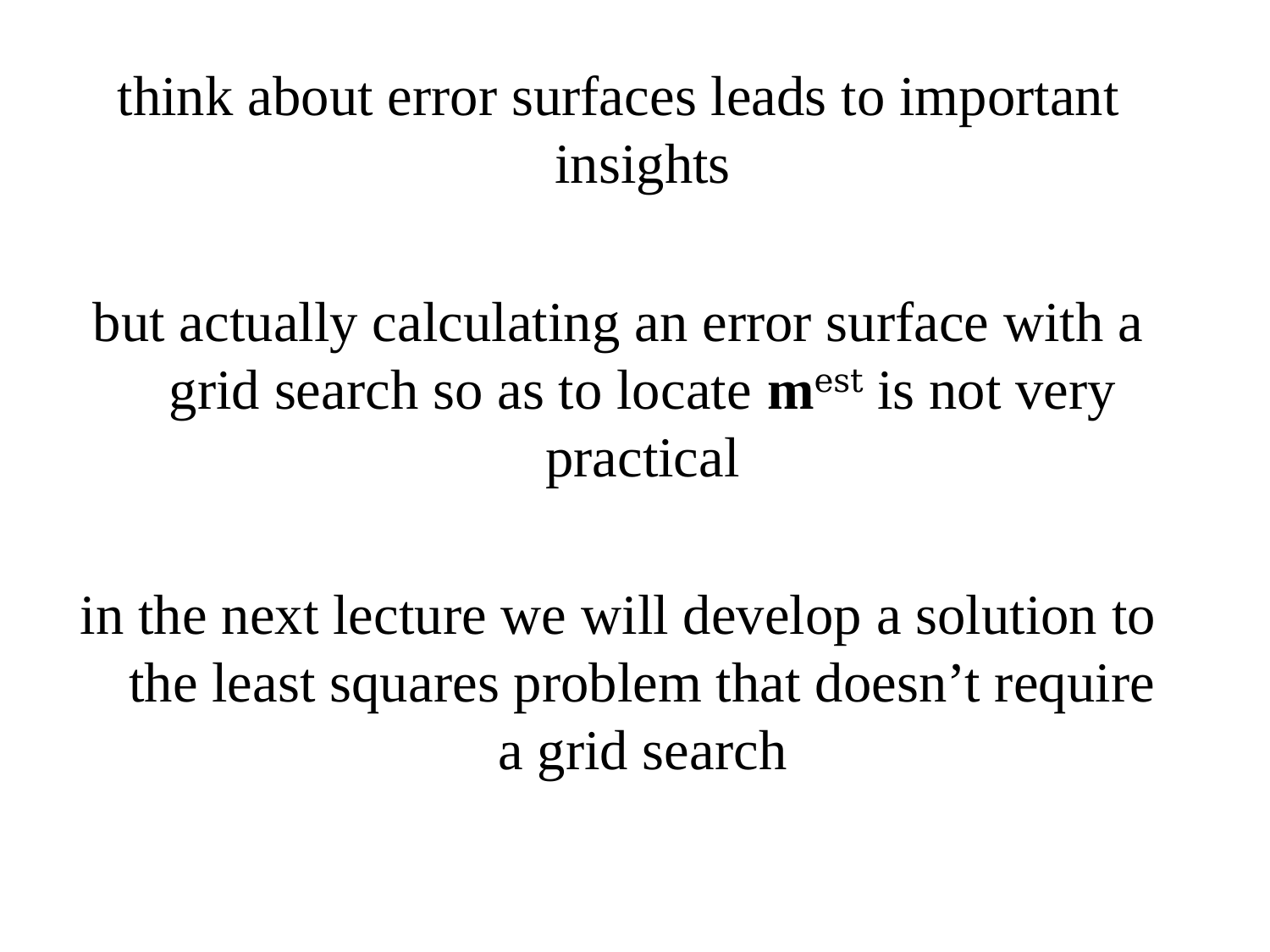

think about error surfaces leads to important insights

but actually calculating an error surface with a grid search so as to locate mest is not very practical

in the next lecture we will develop a solution to the least squares problem that doesn’t require a grid search